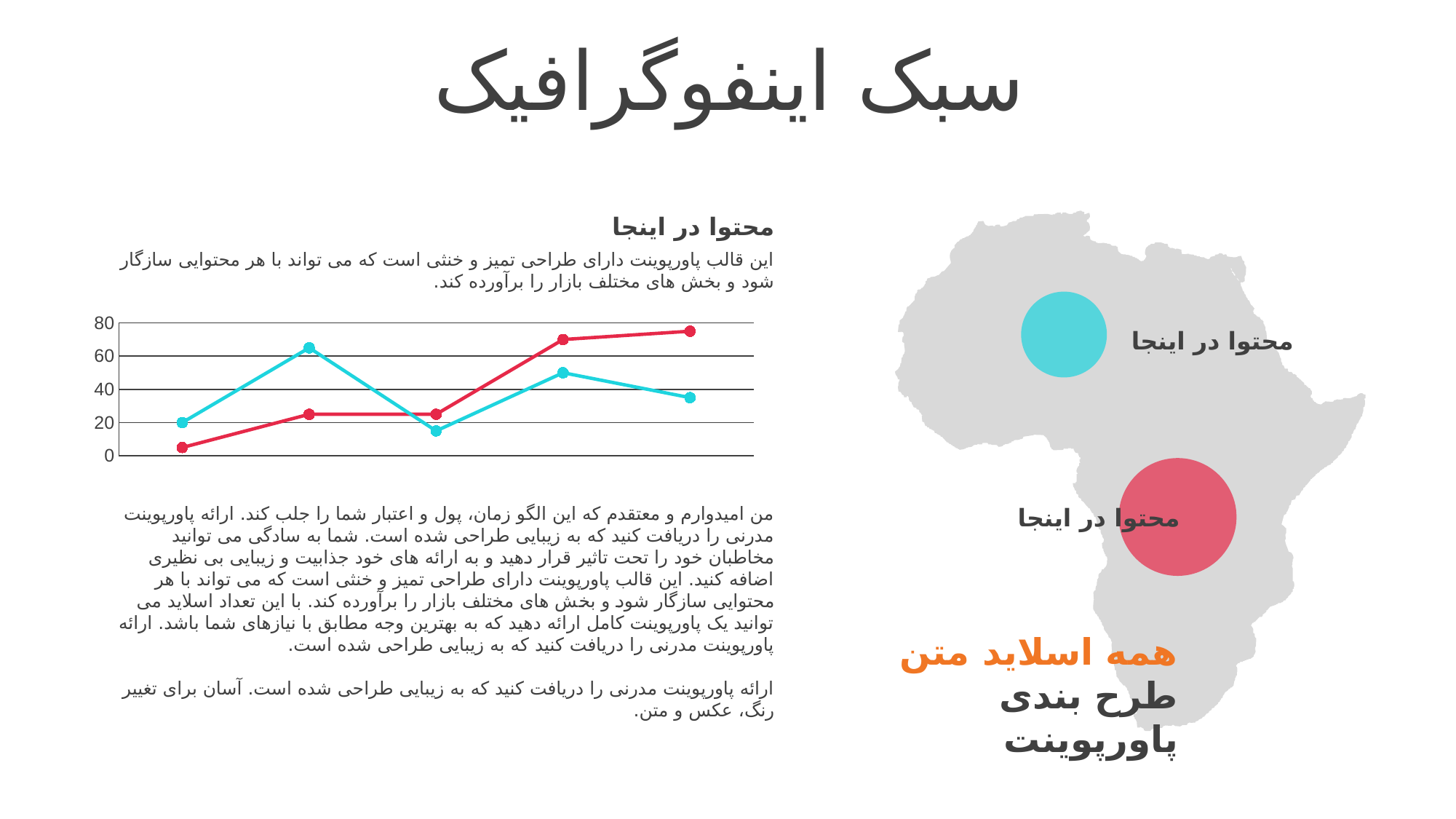

سبک اینفوگرافیک
محتوا در اینجا
این قالب پاورپوینت دارای طراحی تمیز و خنثی است که می تواند با هر محتوایی سازگار شود و بخش های مختلف بازار را برآورده کند.

### Chart

| Category |  |  |
|---|---|---|
محتوا در اینجا

من امیدوارم و معتقدم که این الگو زمان، پول و اعتبار شما را جلب کند. ارائه پاورپوینت مدرنی را دریافت کنید که به زیبایی طراحی شده است. شما به سادگی می توانید مخاطبان خود را تحت تاثیر قرار دهید و به ارائه های خود جذابیت و زیبایی بی نظیری اضافه کنید. این قالب پاورپوینت دارای طراحی تمیز و خنثی است که می تواند با هر محتوایی سازگار شود و بخش های مختلف بازار را برآورده کند. با این تعداد اسلاید می توانید یک پاورپوینت کامل ارائه دهید که به بهترین وجه مطابق با نیازهای شما باشد. ارائه پاورپوینت مدرنی را دریافت کنید که به زیبایی طراحی شده است.

ارائه پاورپوینت مدرنی را دریافت کنید که به زیبایی طراحی شده است. آسان برای تغییر رنگ، عکس و متن.
محتوا در اینجا
همه اسلاید متن
طرح بندی پاورپوینت